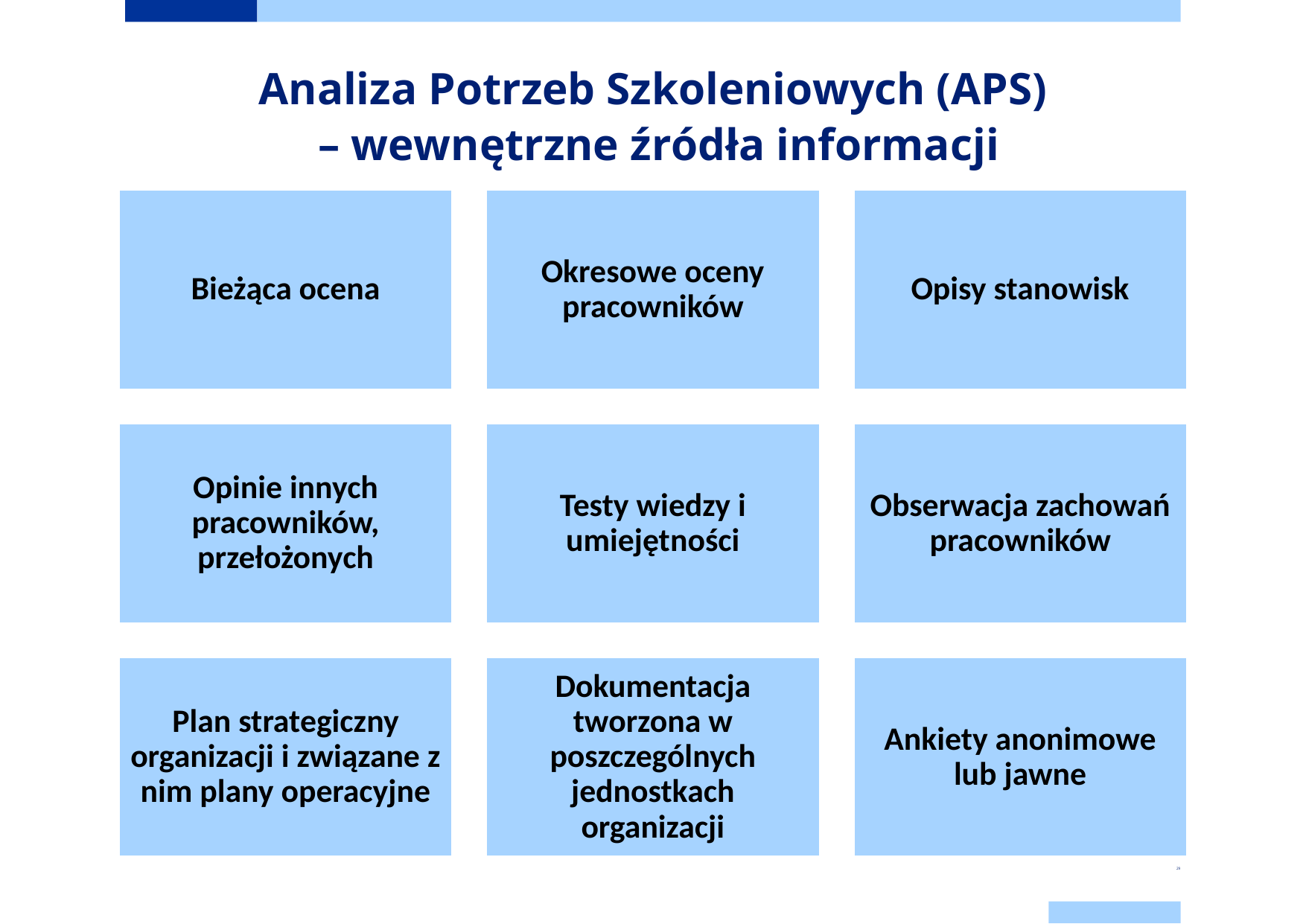

# Analiza Potrzeb Szkoleniowych (APS) – wewnętrzne źródła informacji
Bieżąca ocena
Okresowe oceny pracowników
Opisy stanowisk
Opinie innych pracowników, przełożonych
Testy wiedzy i umiejętności
Obserwacja zachowań pracowników
Plan strategiczny organizacji i związane z nim plany operacyjne
Dokumentacja tworzona w poszczególnych jednostkach organizacji
Ankiety anonimowe lub jawne
29